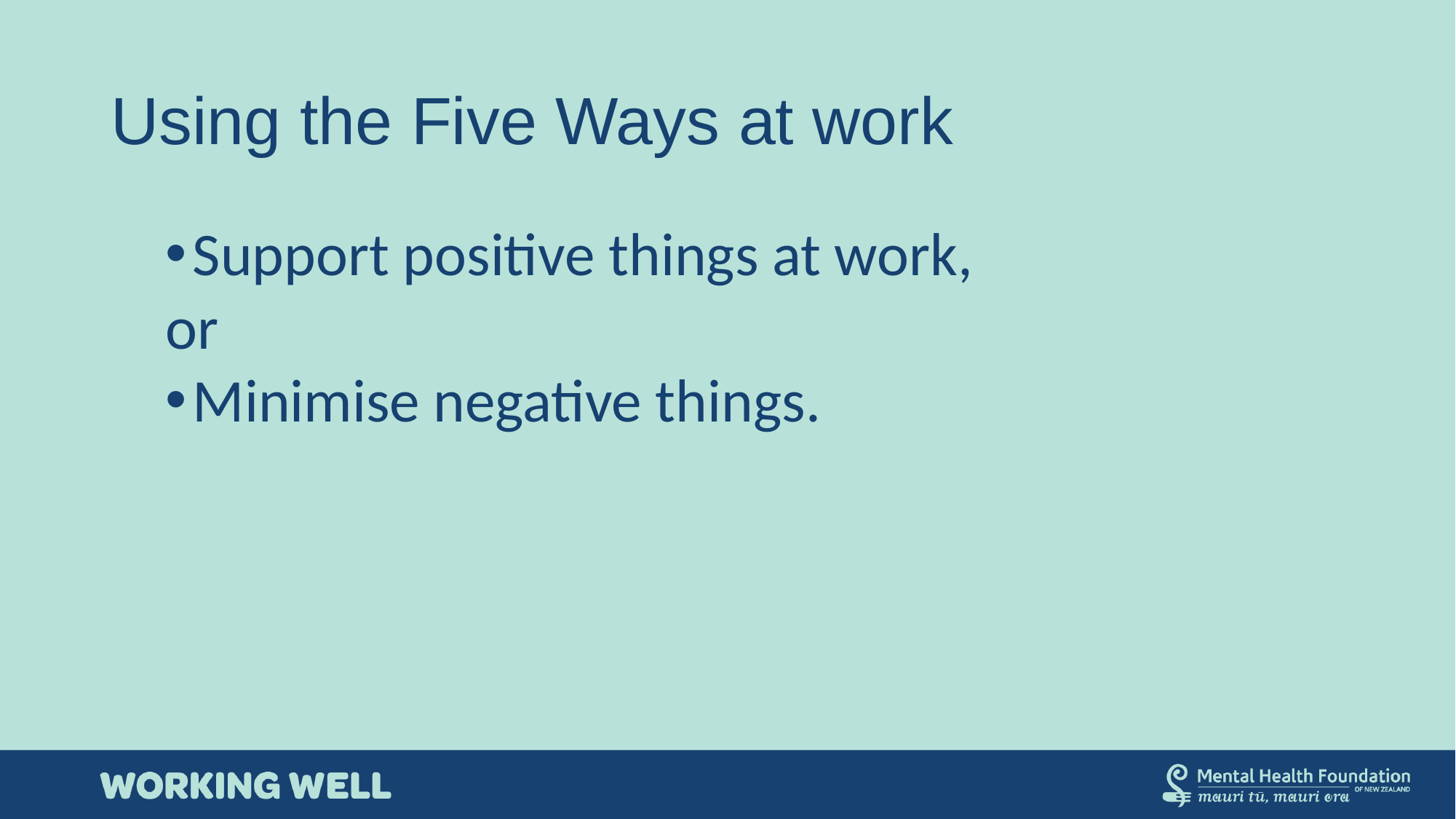

# Using the Five Ways at work
Support positive things at work,
or
Minimise negative things.